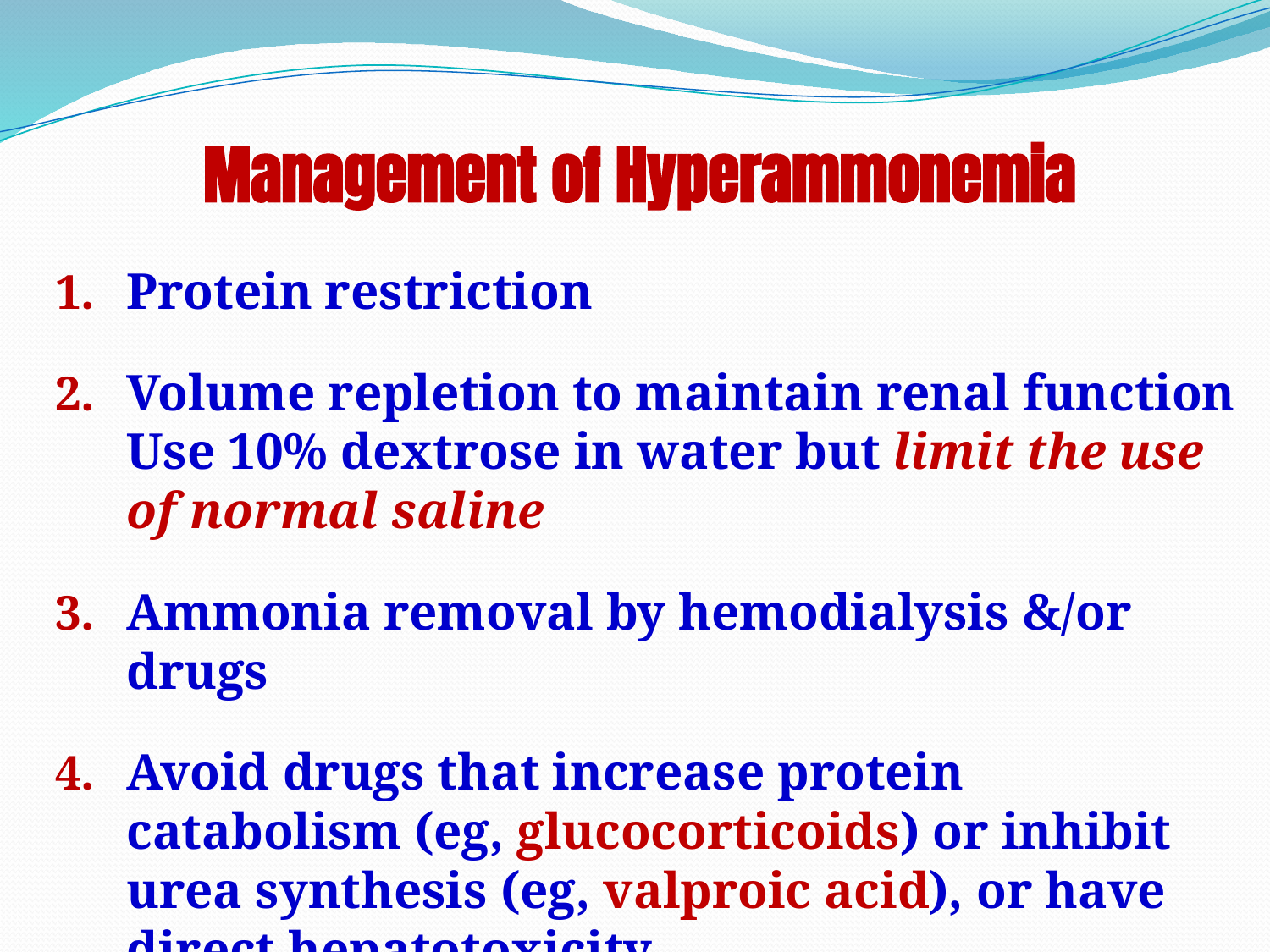

# Management of Hyperammonemia
Protein restriction
Volume repletion to maintain renal function
Use 10% dextrose in water but limit the use of normal saline
Ammonia removal by hemodialysis &/or drugs
Avoid drugs that increase protein catabolism (eg, glucocorticoids) or inhibit urea synthesis (eg, valproic acid), or have direct hepatotoxicity